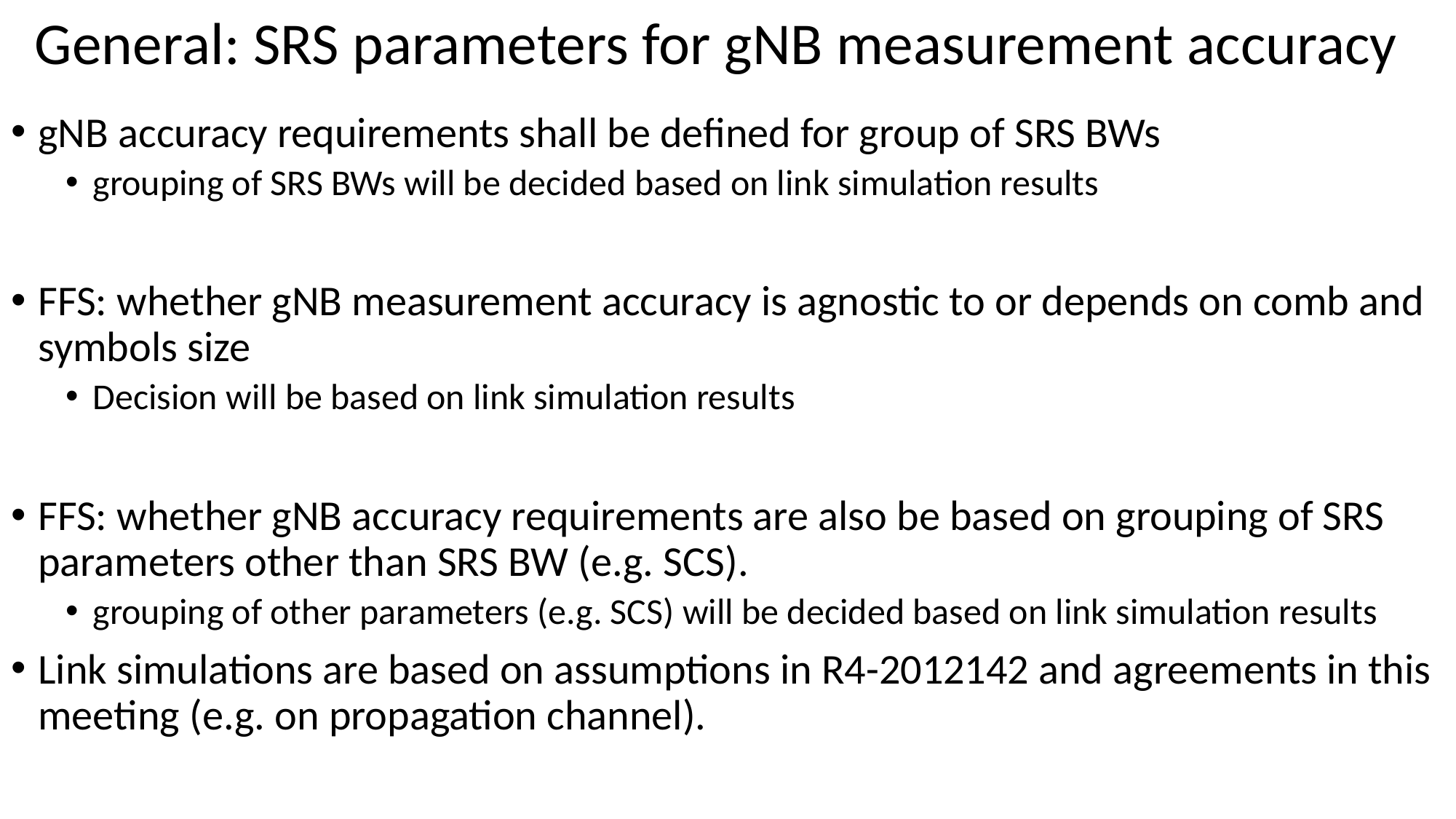

# General: SRS parameters for gNB measurement accuracy
gNB accuracy requirements shall be defined for group of SRS BWs
grouping of SRS BWs will be decided based on link simulation results

FFS: whether gNB measurement accuracy is agnostic to or depends on comb and symbols size
Decision will be based on link simulation results

FFS: whether gNB accuracy requirements are also be based on grouping of SRS parameters other than SRS BW (e.g. SCS).
grouping of other parameters (e.g. SCS) will be decided based on link simulation results
Link simulations are based on assumptions in R4-2012142 and agreements in this meeting (e.g. on propagation channel).